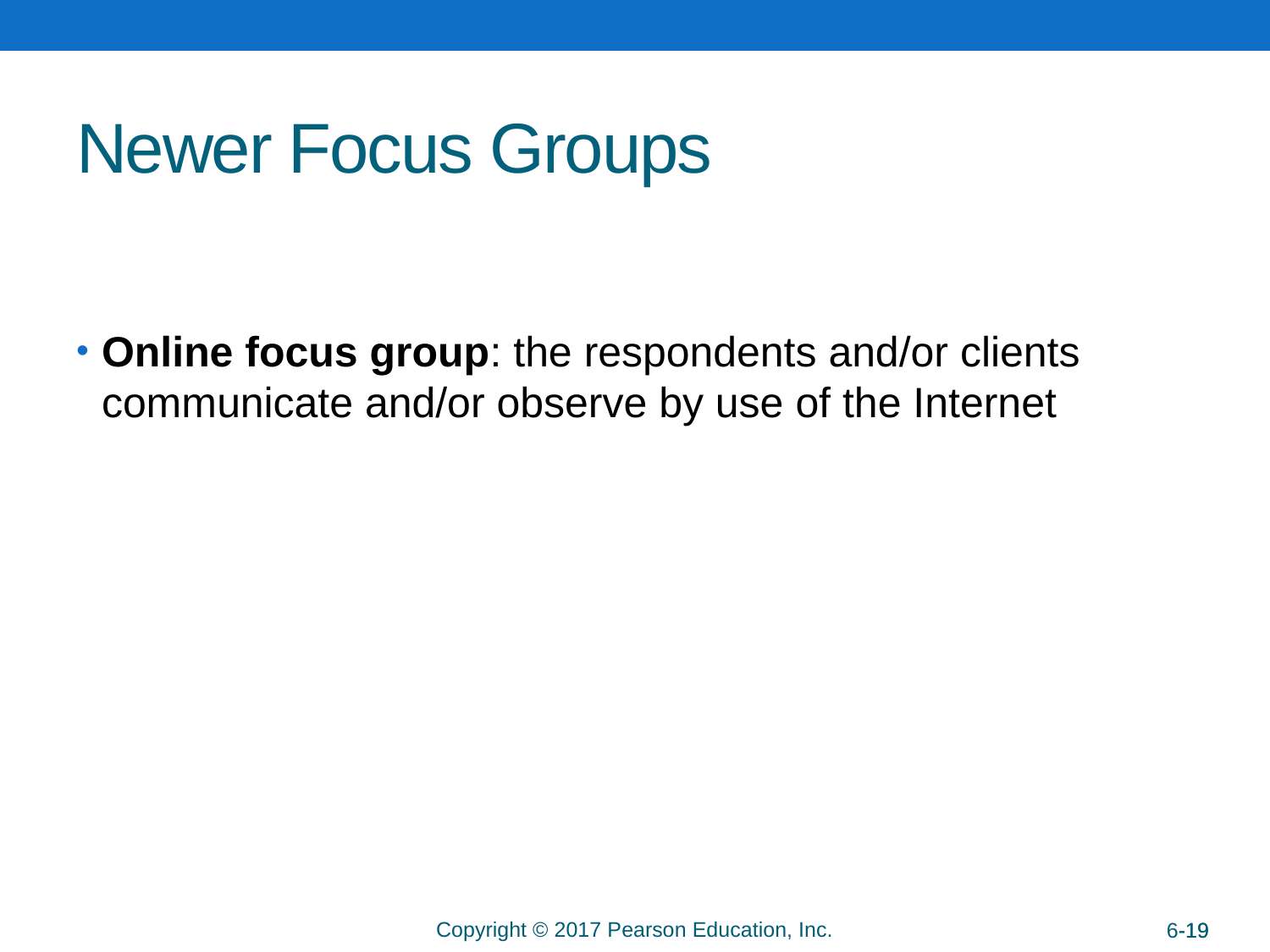

# Newer Focus Groups
Online focus group: the respondents and/or clients communicate and/or observe by use of the Internet